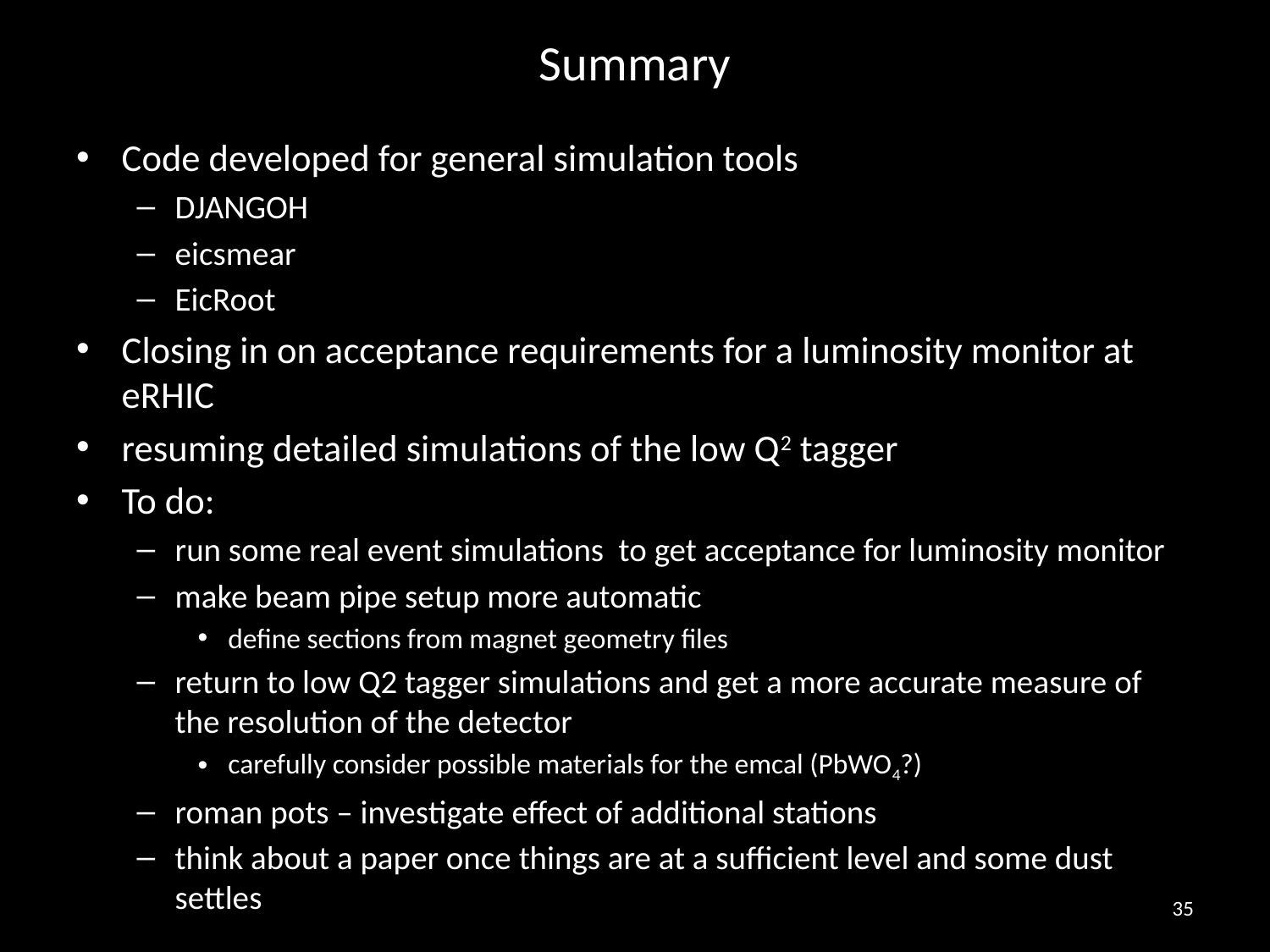

# Summary
Code developed for general simulation tools
DJANGOH
eicsmear
EicRoot
Closing in on acceptance requirements for a luminosity monitor at eRHIC
resuming detailed simulations of the low Q2 tagger
To do:
run some real event simulations  to get acceptance for luminosity monitor
make beam pipe setup more automatic
define sections from magnet geometry files
return to low Q2 tagger simulations and get a more accurate measure of the resolution of the detector
carefully consider possible materials for the emcal (PbWO4?)
roman pots – investigate effect of additional stations
think about a paper once things are at a sufficient level and some dust settles
35